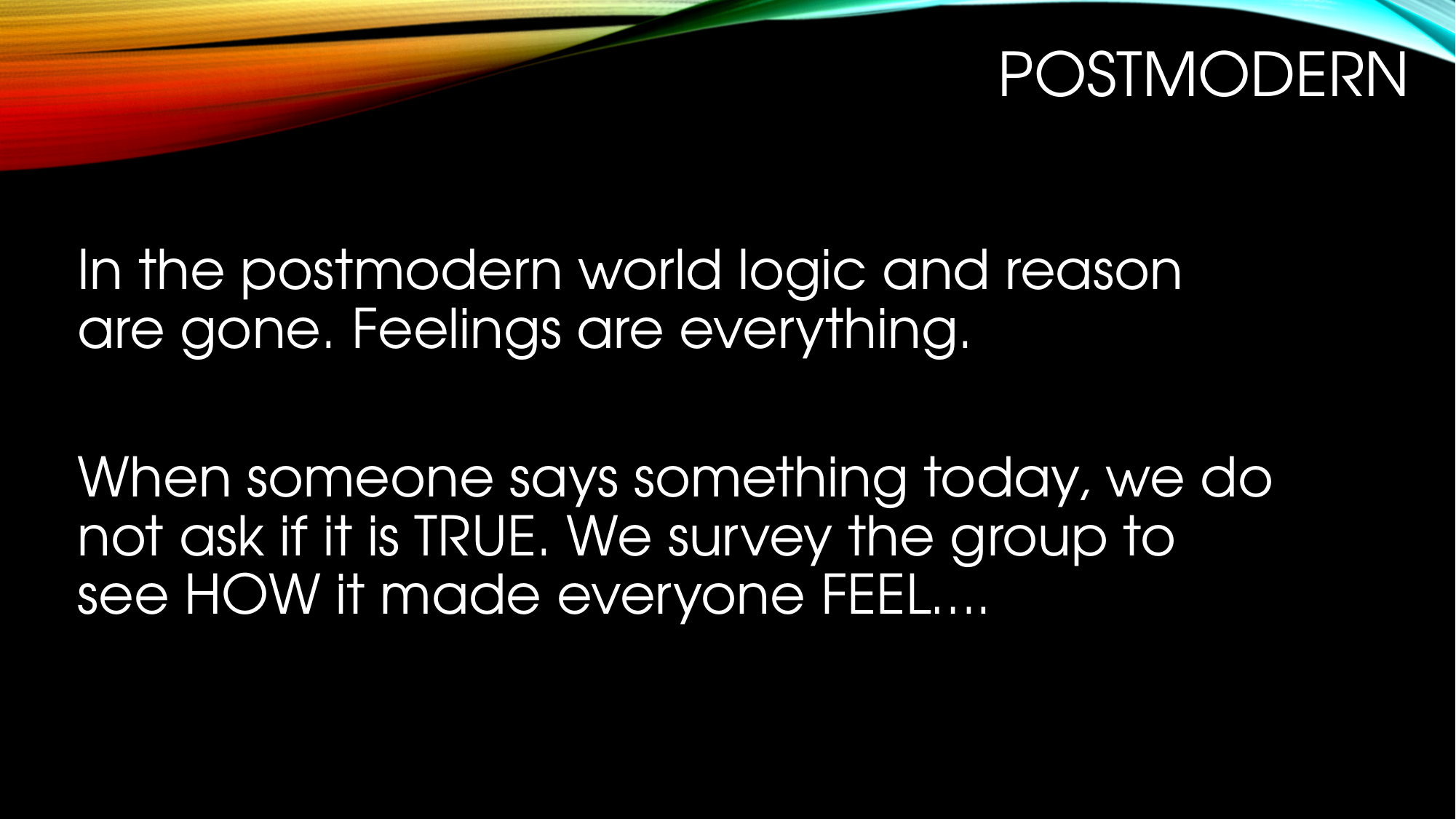

# POSTMODERN

In the postmodern world logic and reason are gone. Feelings are everything.

When someone says something today, we do not ask if it is TRUE. We survey the group to see HOW it made everyone FEEL….